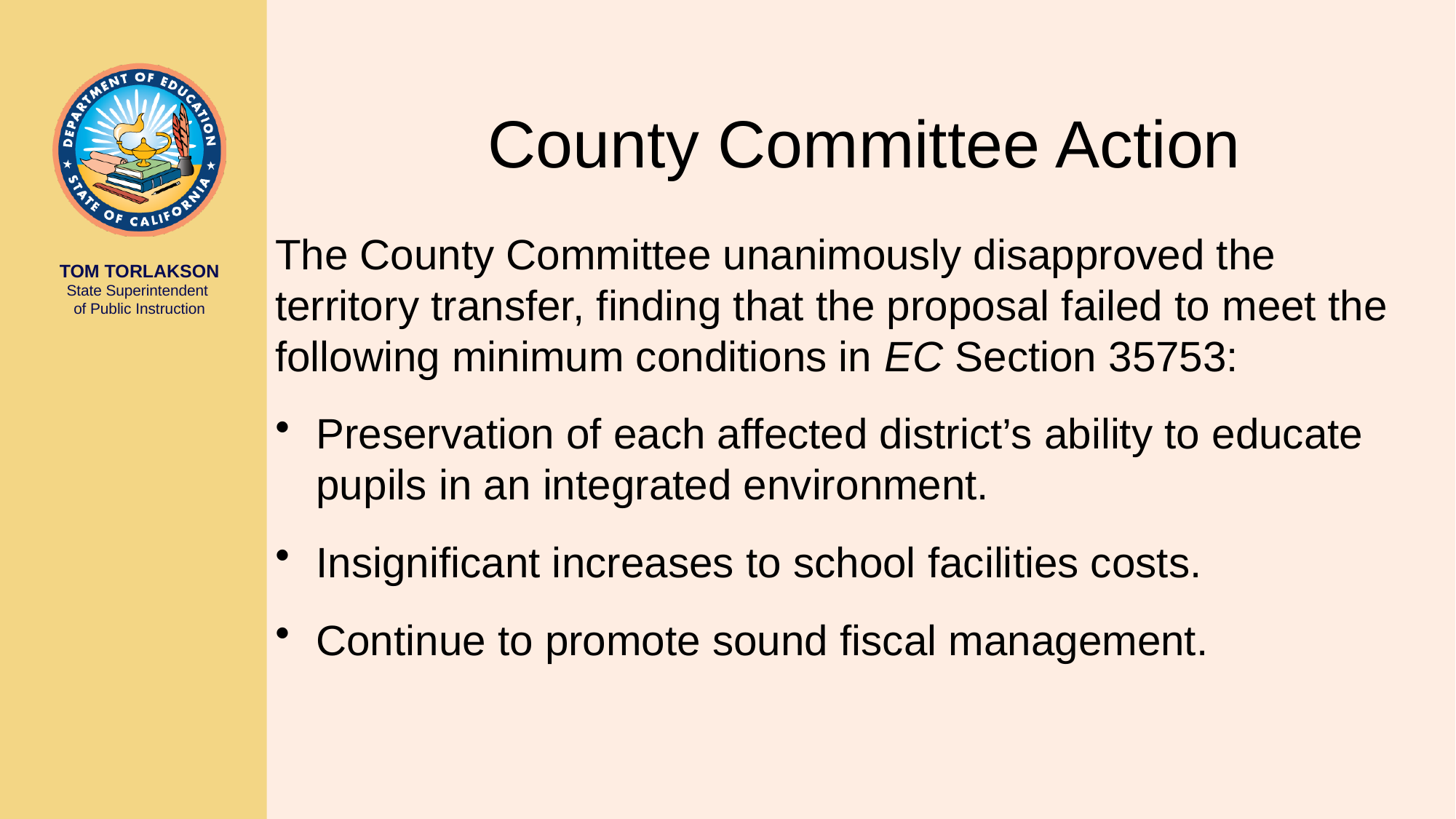

# County Committee Action
The County Committee unanimously disapproved the territory transfer, finding that the proposal failed to meet the following minimum conditions in EC Section 35753:
Preservation of each affected district’s ability to educate pupils in an integrated environment.
Insignificant increases to school facilities costs.
Continue to promote sound fiscal management.